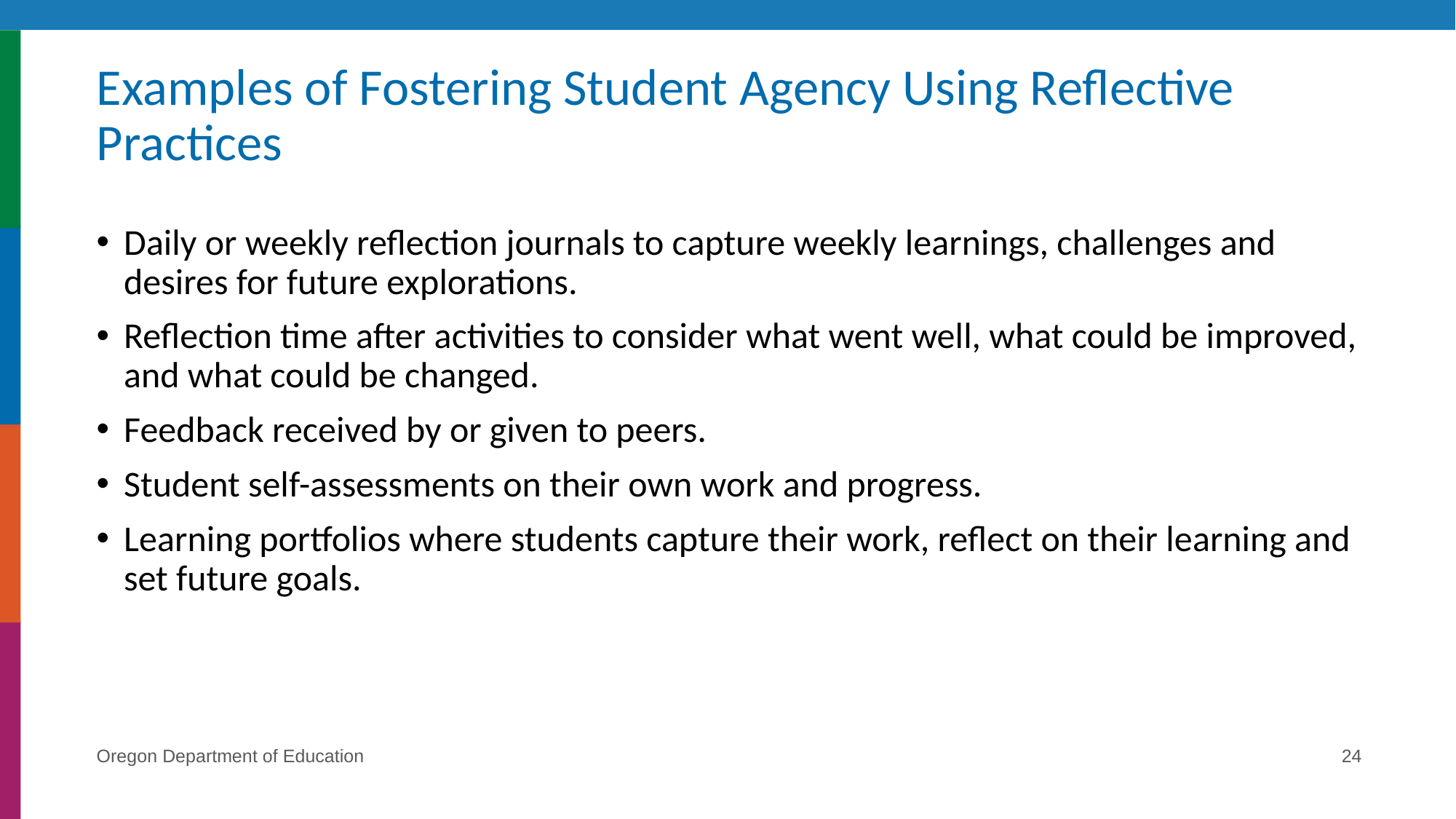

# Examples of Fostering Student Agency Using Reflective Practices
Daily or weekly reflection journals to capture weekly learnings, challenges and desires for future explorations.
Reflection time after activities to consider what went well, what could be improved, and what could be changed.
Feedback received by or given to peers.
Student self-assessments on their own work and progress.
Learning portfolios where students capture their work, reflect on their learning and set future goals.
Oregon Department of Education
24